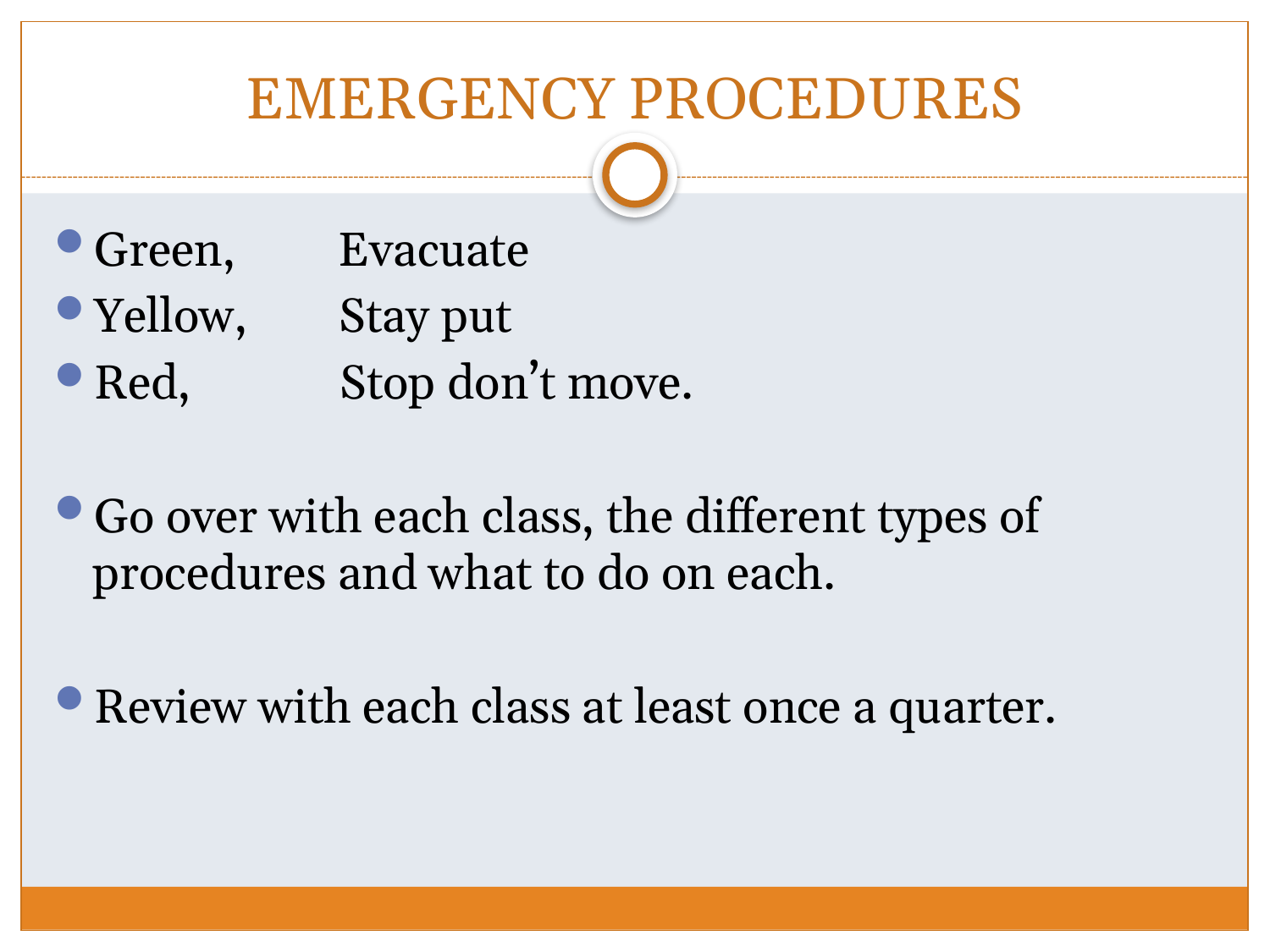

# EMERGENCY PROCEDURES
Green,         Evacuate
Yellow,        Stay put
Red,             Stop don’t move.

Go over with each class, the different types of procedures and what to do on each.

Review with each class at least once a quarter.